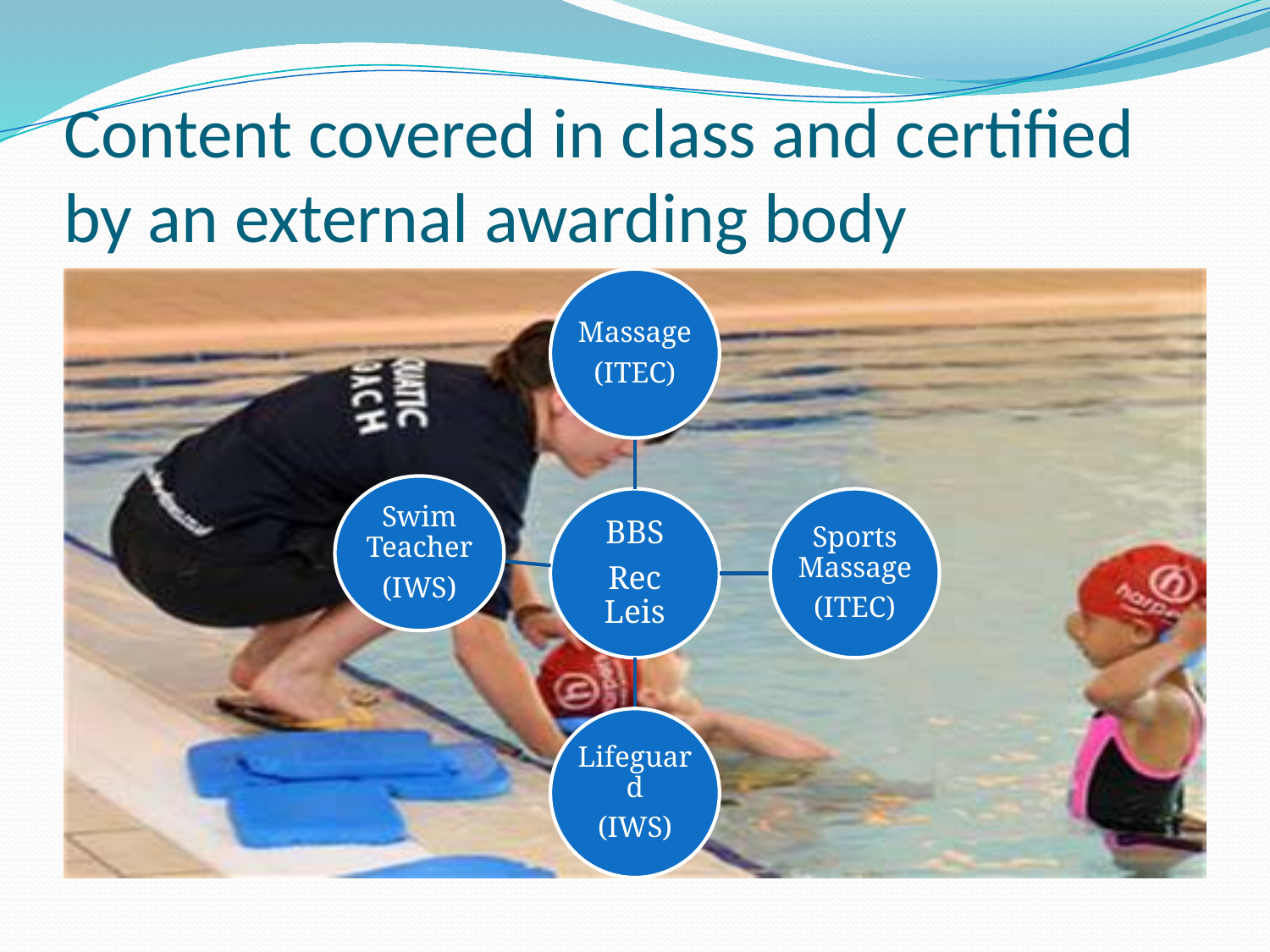

# Content covered in class and certified by an external awarding body
BBS
Rec Leis

Massage
(ITEC)

Sports Massage
(ITEC)

Lifeguard
(IWS)

Swim Teacher
(IWS)